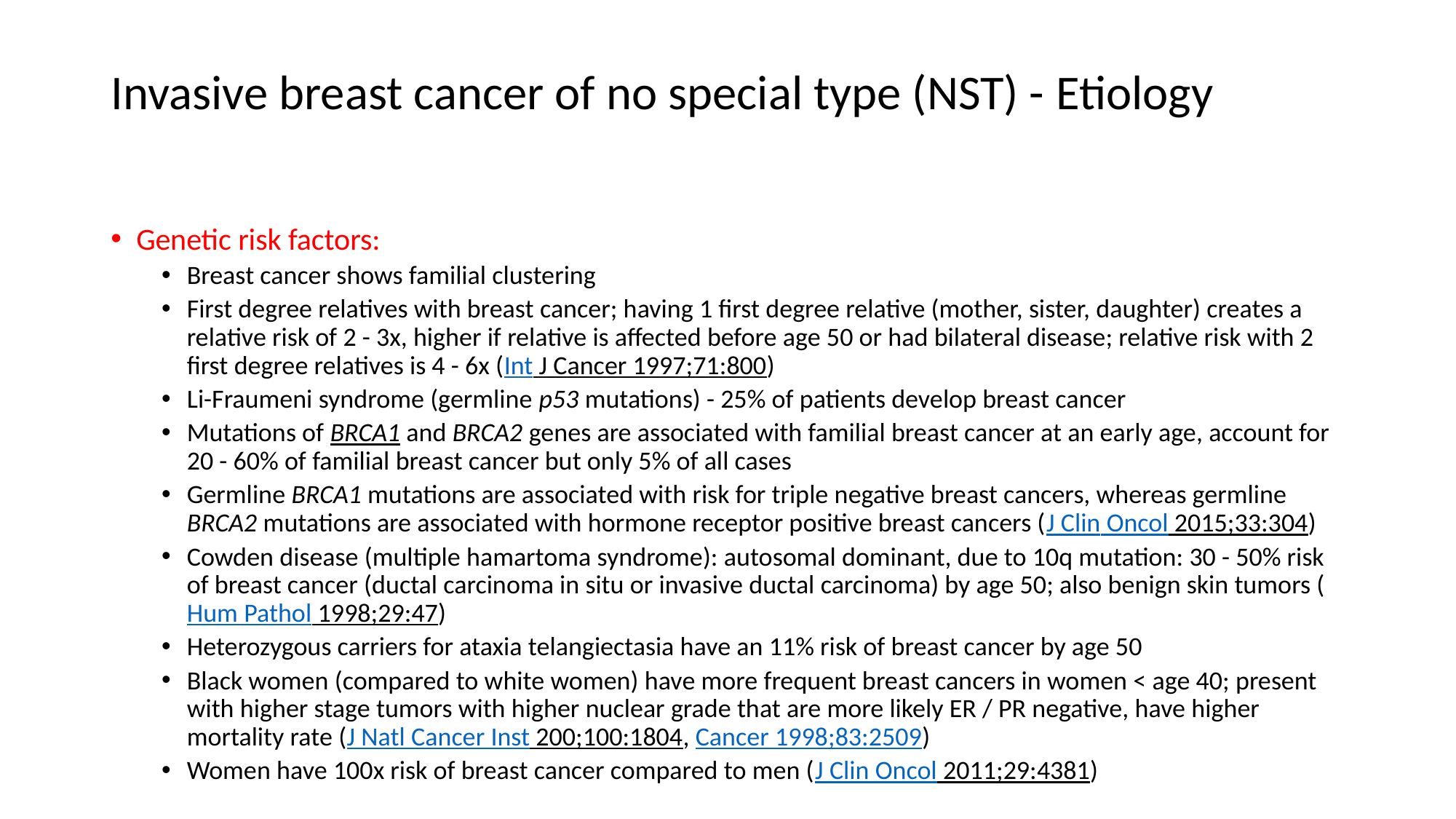

# Invasive breast cancer of no special type (NST) - Etiology
Genetic risk factors:
Breast cancer shows familial clustering
First degree relatives with breast cancer; having 1 first degree relative (mother, sister, daughter) creates a relative risk of 2 - 3x, higher if relative is affected before age 50 or had bilateral disease; relative risk with 2 first degree relatives is 4 - 6x (Int J Cancer 1997;71:800)
Li-Fraumeni syndrome (germline p53 mutations) - 25% of patients develop breast cancer
Mutations of BRCA1 and BRCA2 genes are associated with familial breast cancer at an early age, account for 20 - 60% of familial breast cancer but only 5% of all cases
Germline BRCA1 mutations are associated with risk for triple negative breast cancers, whereas germline BRCA2 mutations are associated with hormone receptor positive breast cancers (J Clin Oncol 2015;33:304)
Cowden disease (multiple hamartoma syndrome): autosomal dominant, due to 10q mutation: 30 - 50% risk of breast cancer (ductal carcinoma in situ or invasive ductal carcinoma) by age 50; also benign skin tumors (Hum Pathol 1998;29:47)
Heterozygous carriers for ataxia telangiectasia have an 11% risk of breast cancer by age 50
Black women (compared to white women) have more frequent breast cancers in women < age 40; present with higher stage tumors with higher nuclear grade that are more likely ER / PR negative, have higher mortality rate (J Natl Cancer Inst 200;100:1804, Cancer 1998;83:2509)
Women have 100x risk of breast cancer compared to men (J Clin Oncol 2011;29:4381)